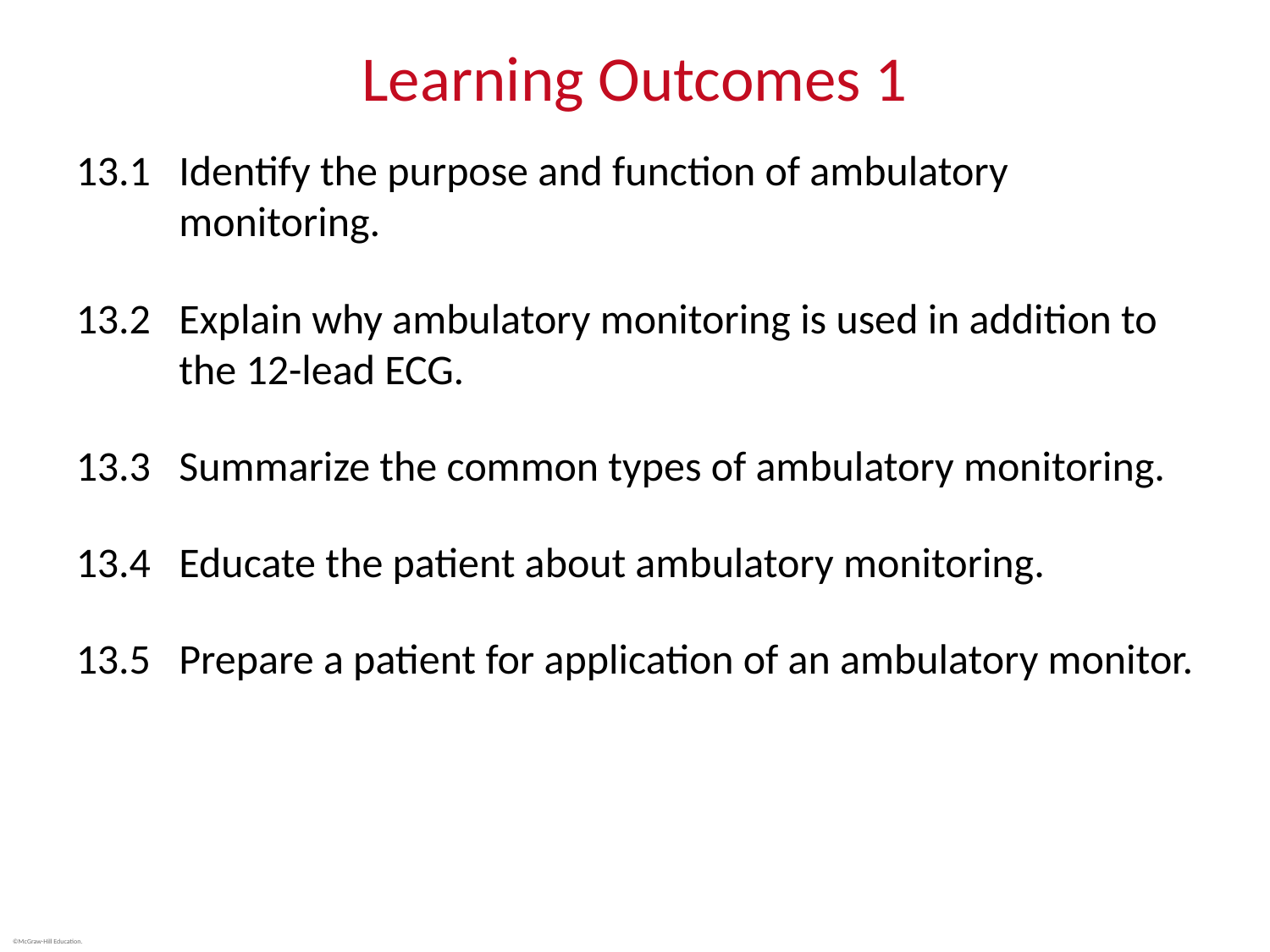

# Learning Outcomes 1
13.1	Identify the purpose and function of ambulatory monitoring.
13.2	Explain why ambulatory monitoring is used in addition to the 12-lead ECG.
13.3	Summarize the common types of ambulatory monitoring.
13.4	Educate the patient about ambulatory monitoring.
13.5	Prepare a patient for application of an ambulatory monitor.